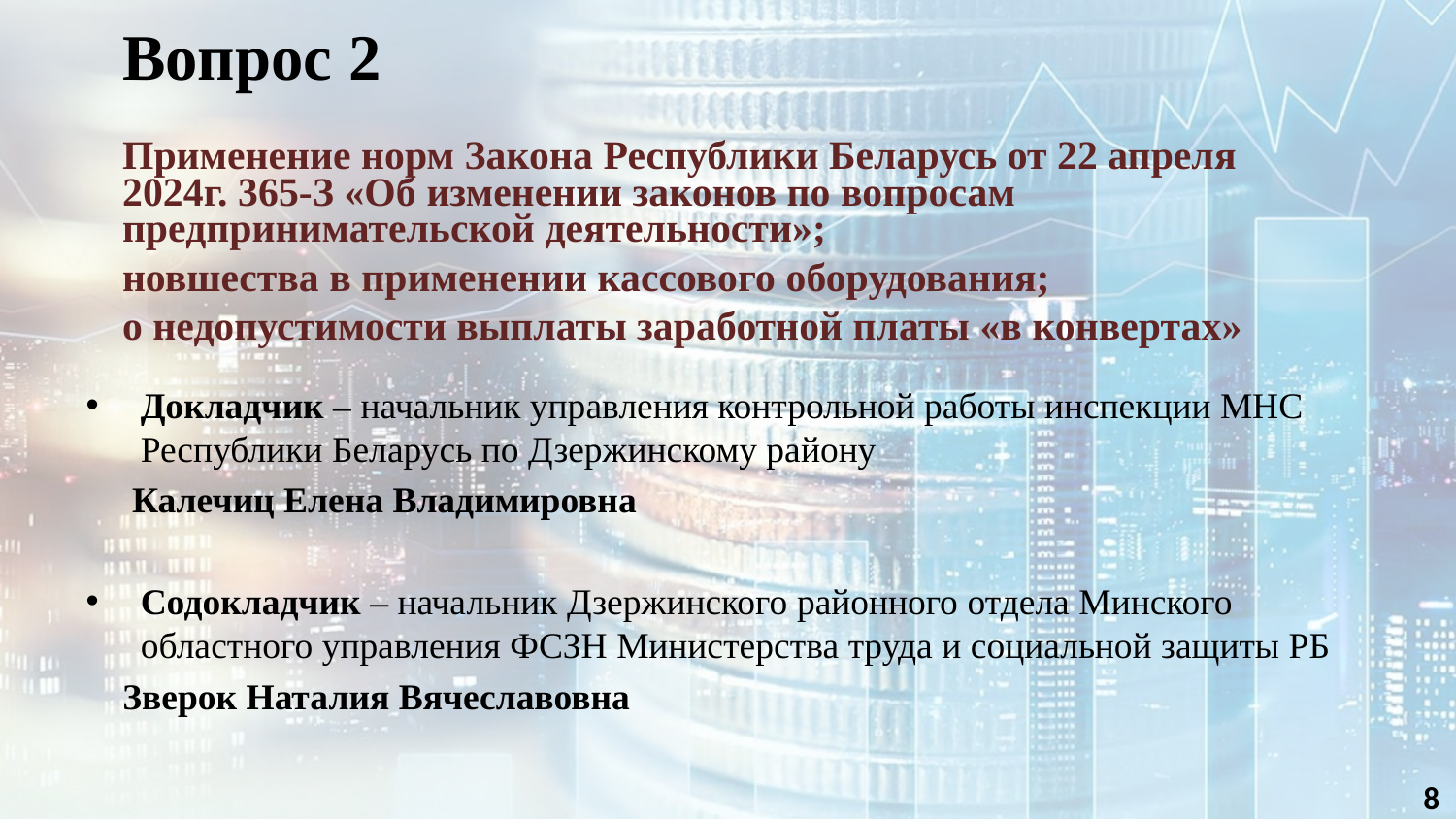

Вопрос 2

Применение норм Закона Республики Беларусь от 22 апреля 2024г. 365-З «Об изменении законов по вопросам предпринимательской деятельности»;
новшества в применении кассового оборудования;
о недопустимости выплаты заработной платы «в конвертах»

Докладчик – начальник управления контрольной работы инспекции МНС Республики Беларусь по Дзержинскому району
     Калечиц Елена Владимировна

Содокладчик – начальник Дзержинского районного отдела Минского областного управления ФСЗН Министерства труда и социальной защиты РБ
    Зверок Наталия Вячеславовна
8